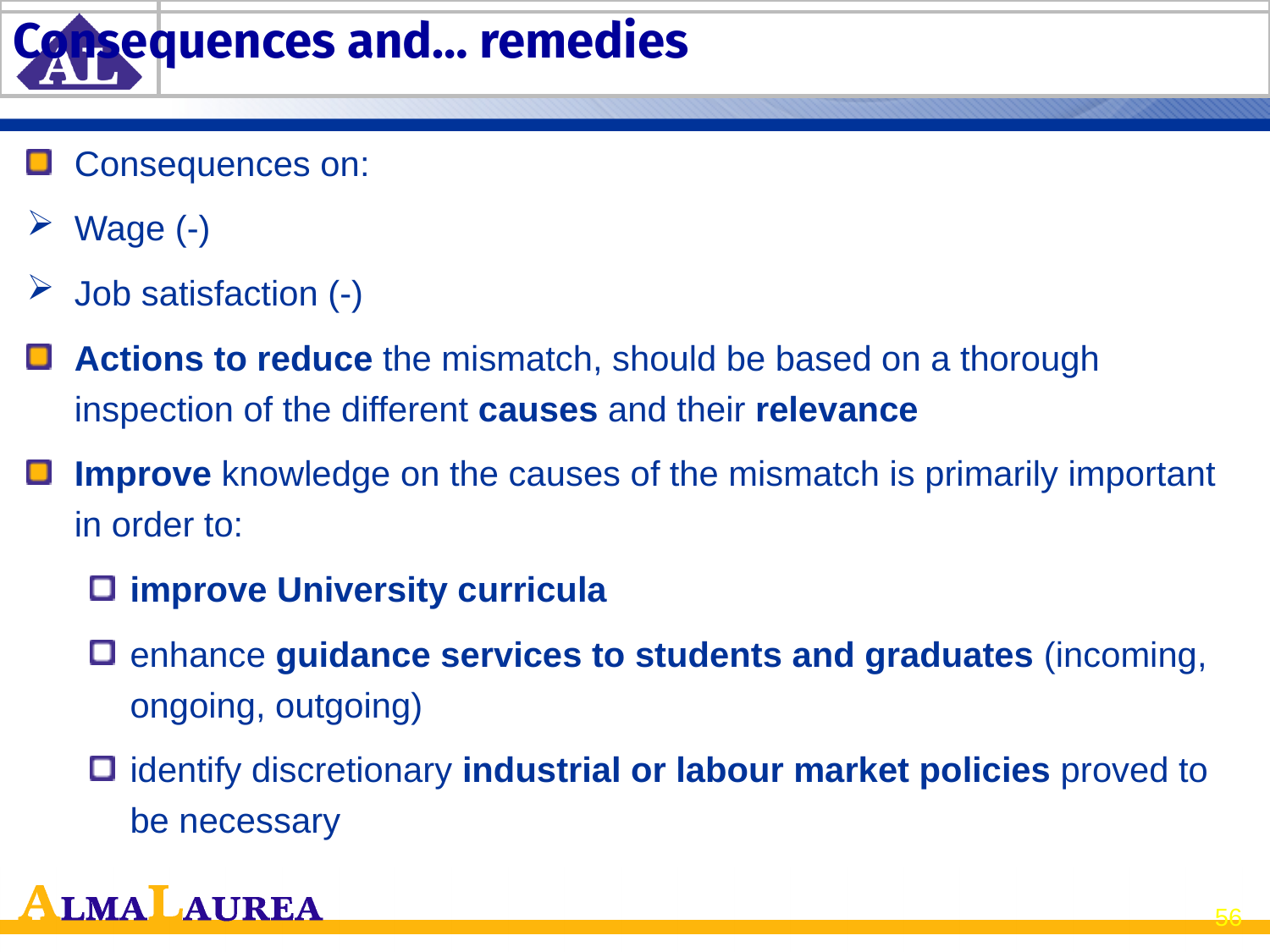

# Consequences and… remedies
Consequences on:
Wage (-)
Job satisfaction (-)
Actions to reduce the mismatch, should be based on a thorough inspection of the different causes and their relevance
Improve knowledge on the causes of the mismatch is primarily important in order to:
improve University curricula
enhance guidance services to students and graduates (incoming, ongoing, outgoing)
identify discretionary industrial or labour market policies proved to be necessary
56